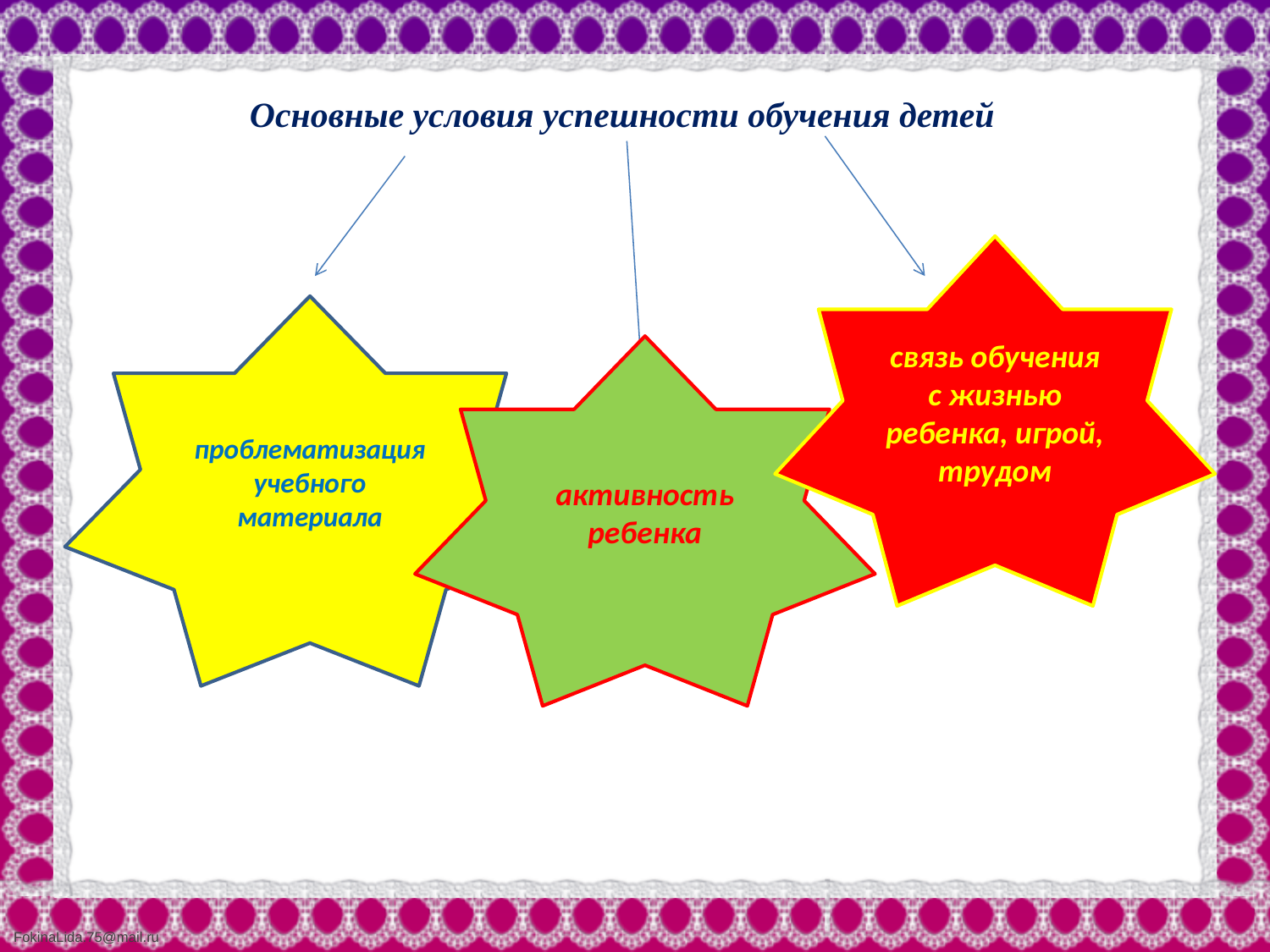

Основные условия успешности обучения детей
связь обучения с жизнью ребенка, игрой, трудом
проблематизация учебного материала
активность ребенка